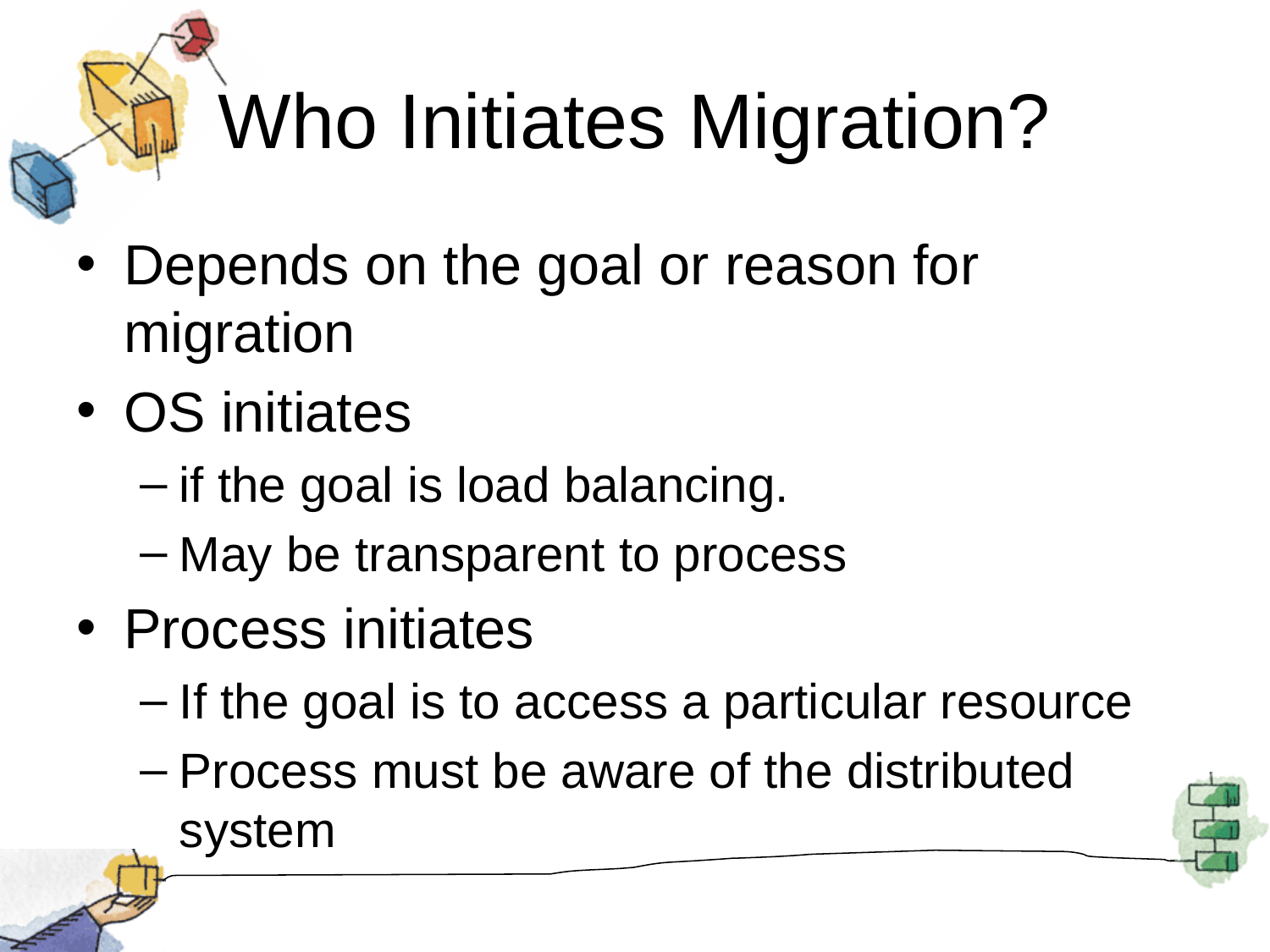

# Who Initiates Migration?
Depends on the goal or reason for migration
OS initiates
if the goal is load balancing.
May be transparent to process
Process initiates
If the goal is to access a particular resource
Process must be aware of the distributed system